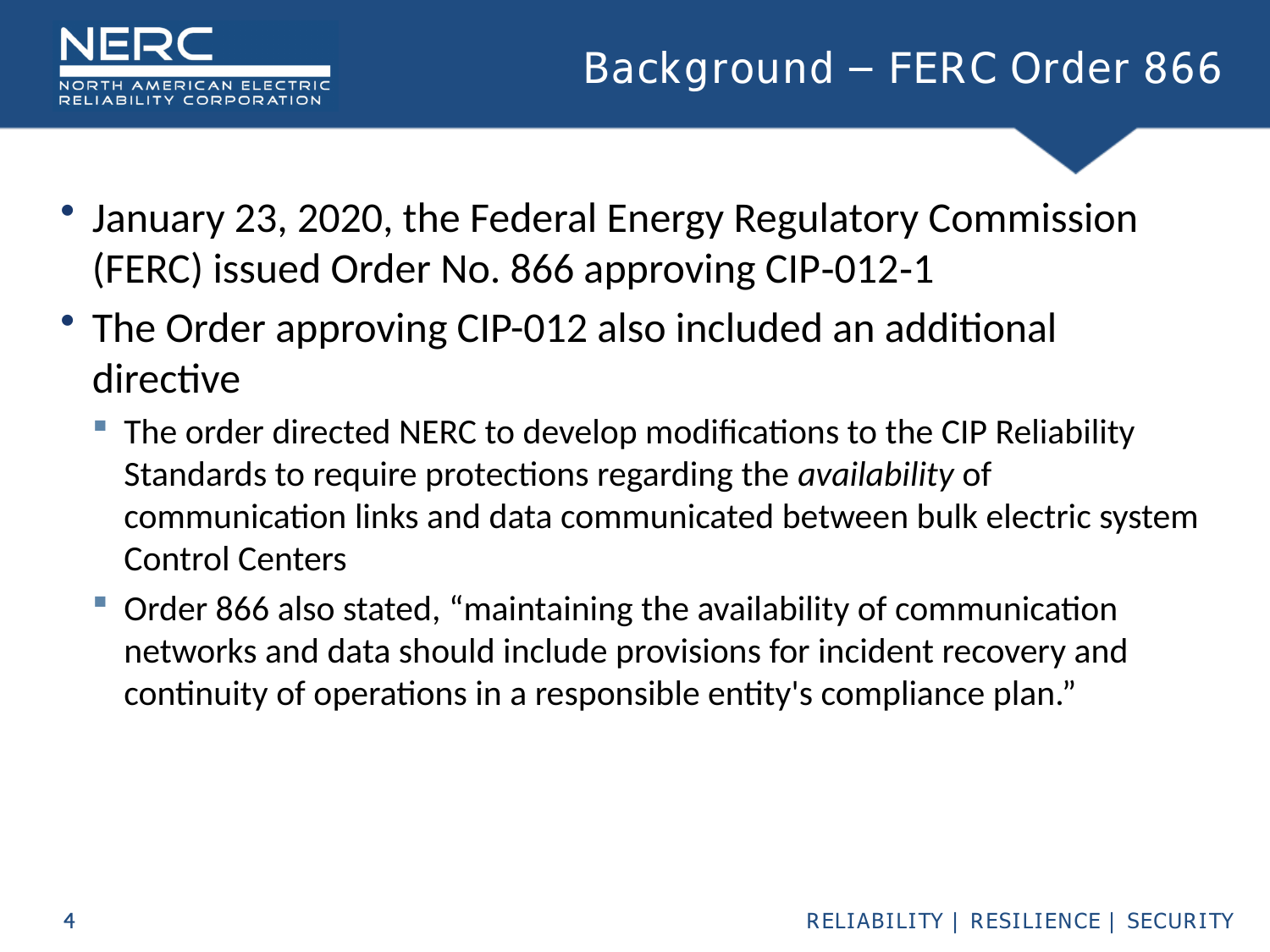

# Background – FERC Order 866
January 23, 2020, the Federal Energy Regulatory Commission (FERC) issued Order No. 866 approving CIP‑012‑1
The Order approving CIP-012 also included an additional directive
The order directed NERC to develop modifications to the CIP Reliability Standards to require protections regarding the availability of communication links and data communicated between bulk electric system Control Centers
Order 866 also stated, “maintaining the availability of communication networks and data should include provisions for incident recovery and continuity of operations in a responsible entity's compliance plan.”